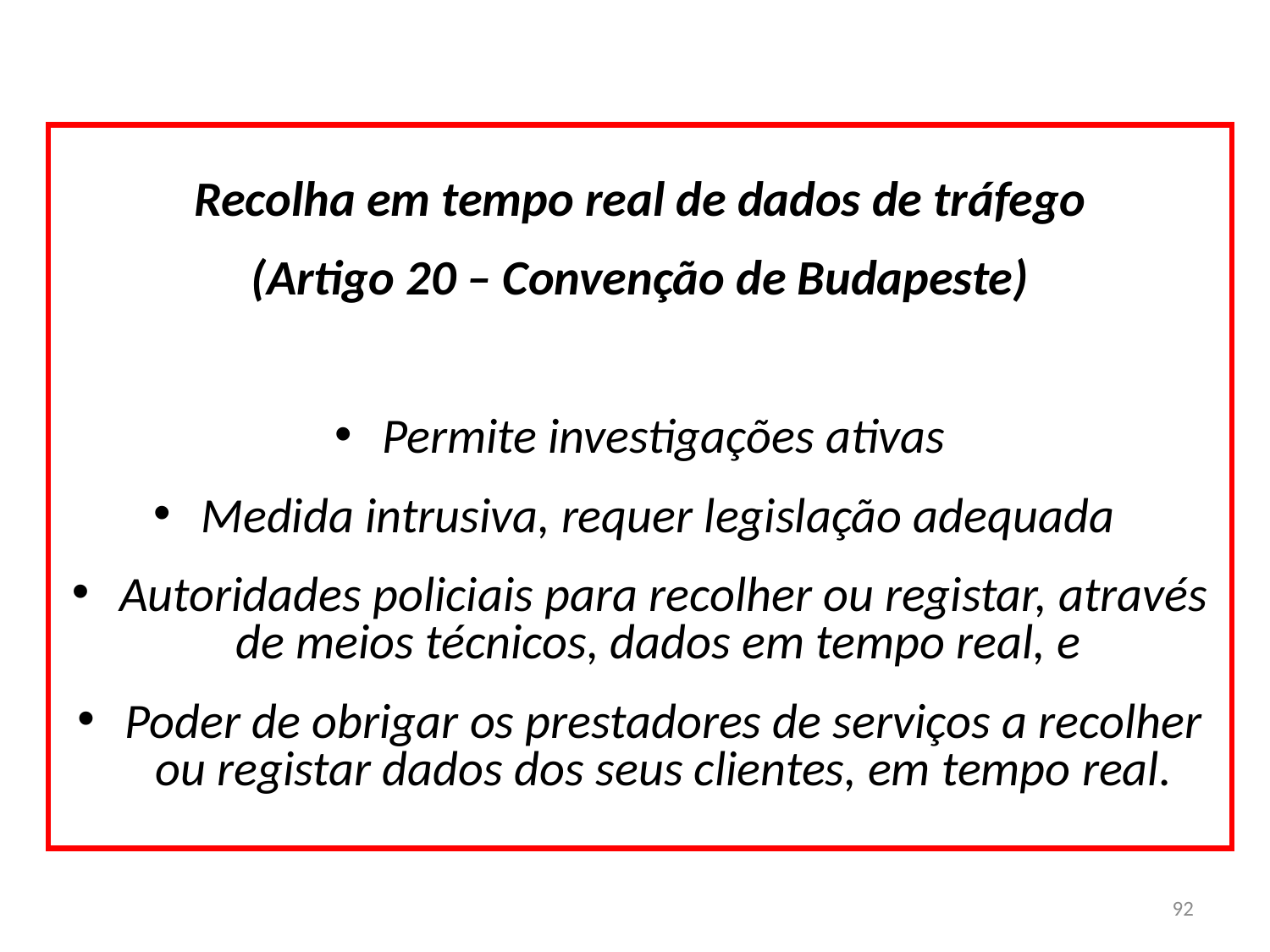

Recolha em tempo real de dados de tráfego
(Artigo 20 – Convenção de Budapeste)

Permite investigações ativas
Medida intrusiva, requer legislação adequada
Autoridades policiais para recolher ou registar, através de meios técnicos, dados em tempo real, e
Poder de obrigar os prestadores de serviços a recolher ou registar dados dos seus clientes, em tempo real.
92